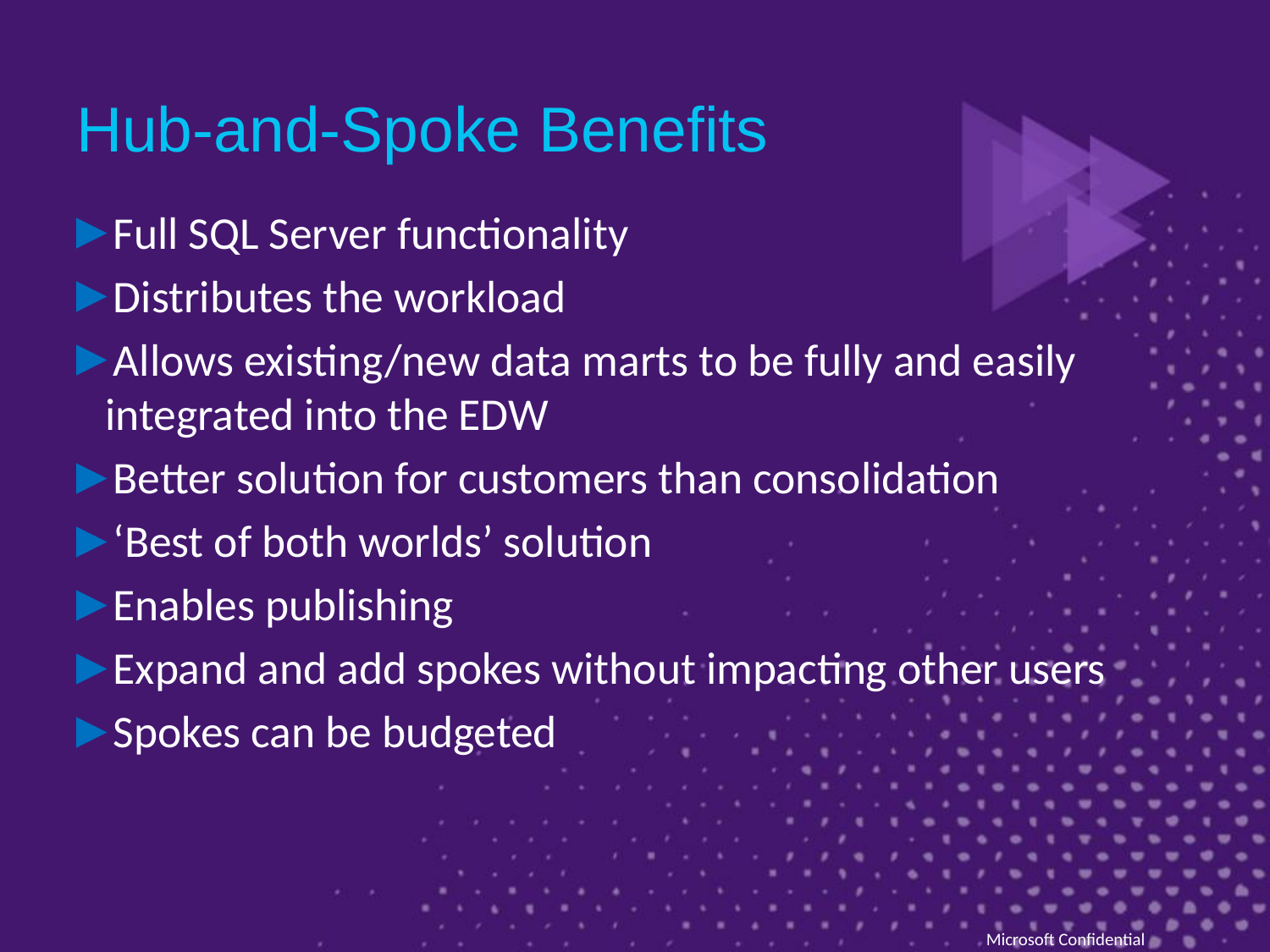

# Hub-and-Spoke Benefits
Full SQL Server functionality
Distributes the workload
Allows existing/new data marts to be fully and easily integrated into the EDW
Better solution for customers than consolidation
‘Best of both worlds’ solution
Enables publishing
Expand and add spokes without impacting other users
Spokes can be budgeted
Microsoft Confidential